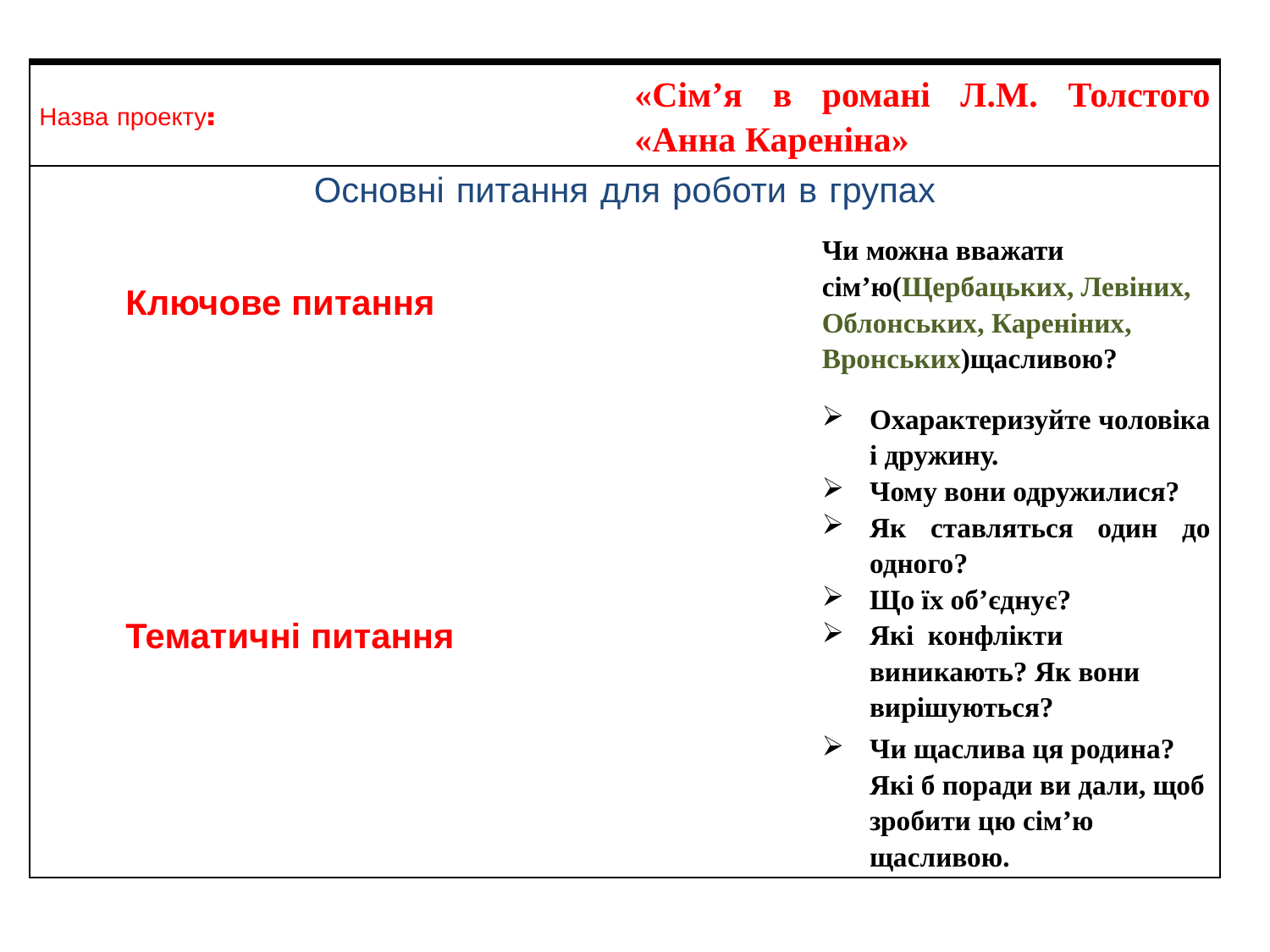

| Опис проекту |  |  |  |
| --- | --- | --- | --- |
| Назва проекту: |  | «Сім’я в романі Л.М. Толстого «Анна Кареніна» |  |
| Основні питання для роботи в групах |  |  |  |
|  | Ключове питання |  | Чи можна вважати сім’ю(Щербацьких, Левіних, Облонських, Кареніних, Вронських)щасливою? |
|  | Тематичні питання |  | Охарактеризуйте чоловіка і дружину. Чому вони одружилися? Як ставляться один до одного? Що їх об’єднує? Які конфлікти виникають? Як вони вирішуються? Чи щаслива ця родина? Які б поради ви дали, щоб зробити цю сім’ю щасливою. |